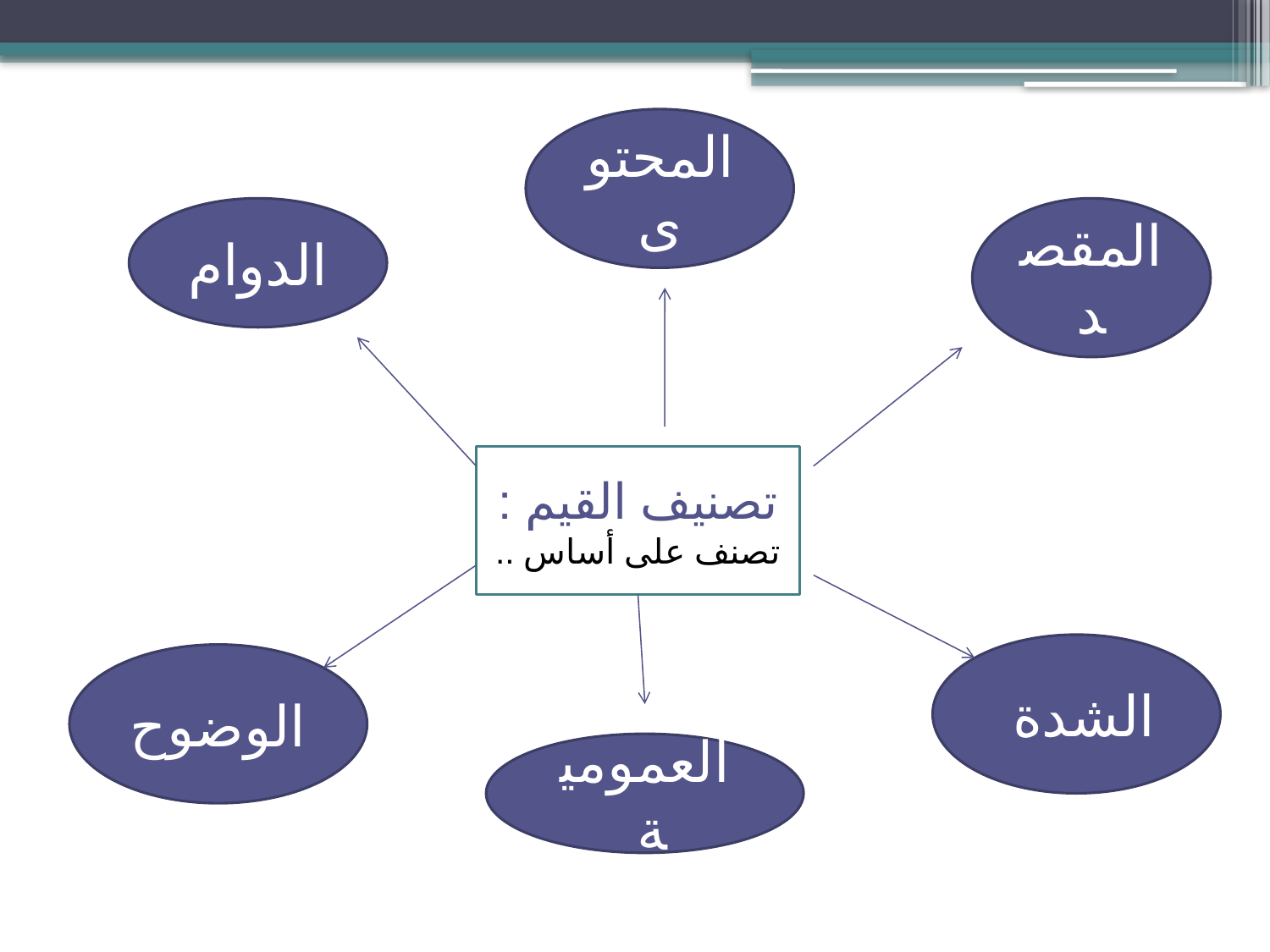

المحتوى
الدوام
المقصد
# تصنيف القيم : تصنف على أساس ..
الشدة
الوضوح
العمومية